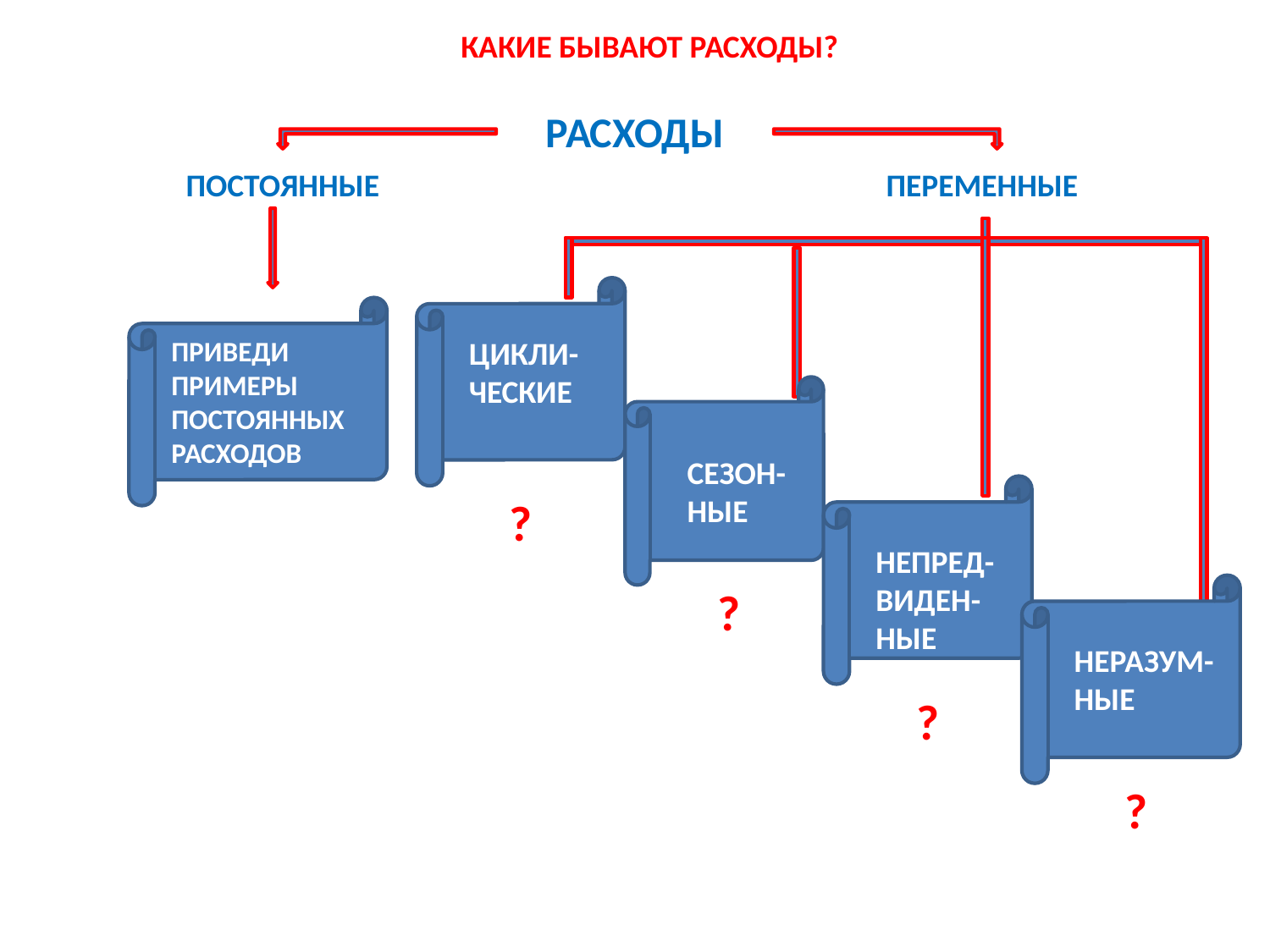

КАКИЕ БЫВАЮТ РАСХОДЫ?
РАСХОДЫ

ПОСТОЯННЫЕ
ПЕРЕМЕННЫЕ

ЦИКЛИ-ЧЕСКИЕ
ПРИВЕДИ ПРИМЕРЫ ПОСТОЯННЫХ РАСХОДОВ

СЕЗОН-
НЫЕ

?
НЕПРЕД-ВИДЕН-
НЫЕ
?

НЕРАЗУМ-НЫЕ
?
?